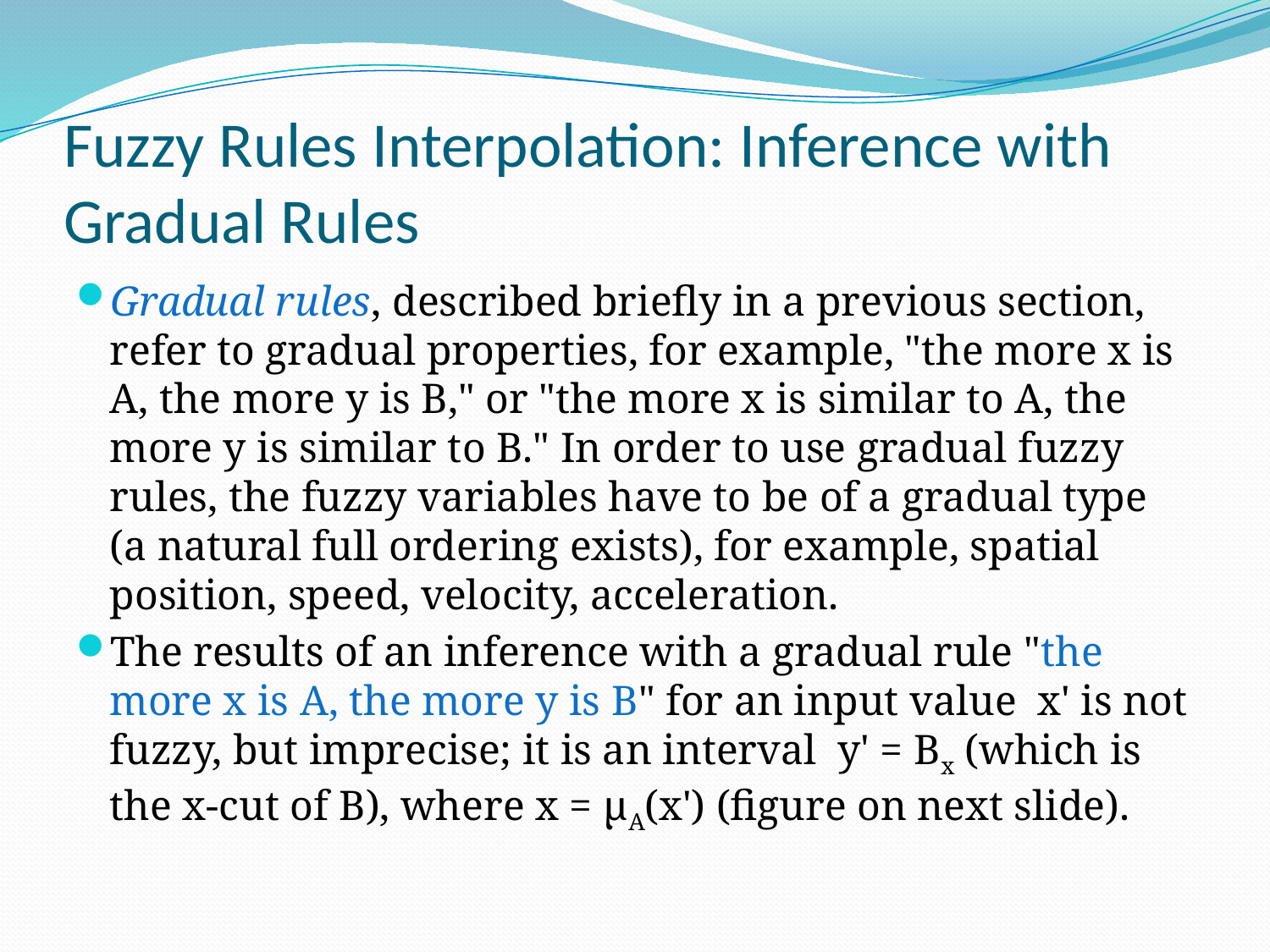

# Fuzzy Rules Interpolation: Inference with Gradual Rules
Gradual rules, described briefly in a previous section, refer to gradual properties, for example, "the more x is A, the more y is B," or "the more x is similar to A, the more y is similar to B." In order to use gradual fuzzy rules, the fuzzy variables have to be of a gradual type (a natural full ordering exists), for example, spatial position, speed, velocity, acceleration.
The results of an inference with a gradual rule "the more x is A, the more y is B" for an input value  x' is not fuzzy, but imprecise; it is an interval  y' = Bx (which is the x-cut of B), where x = μA(x') (figure on next slide).